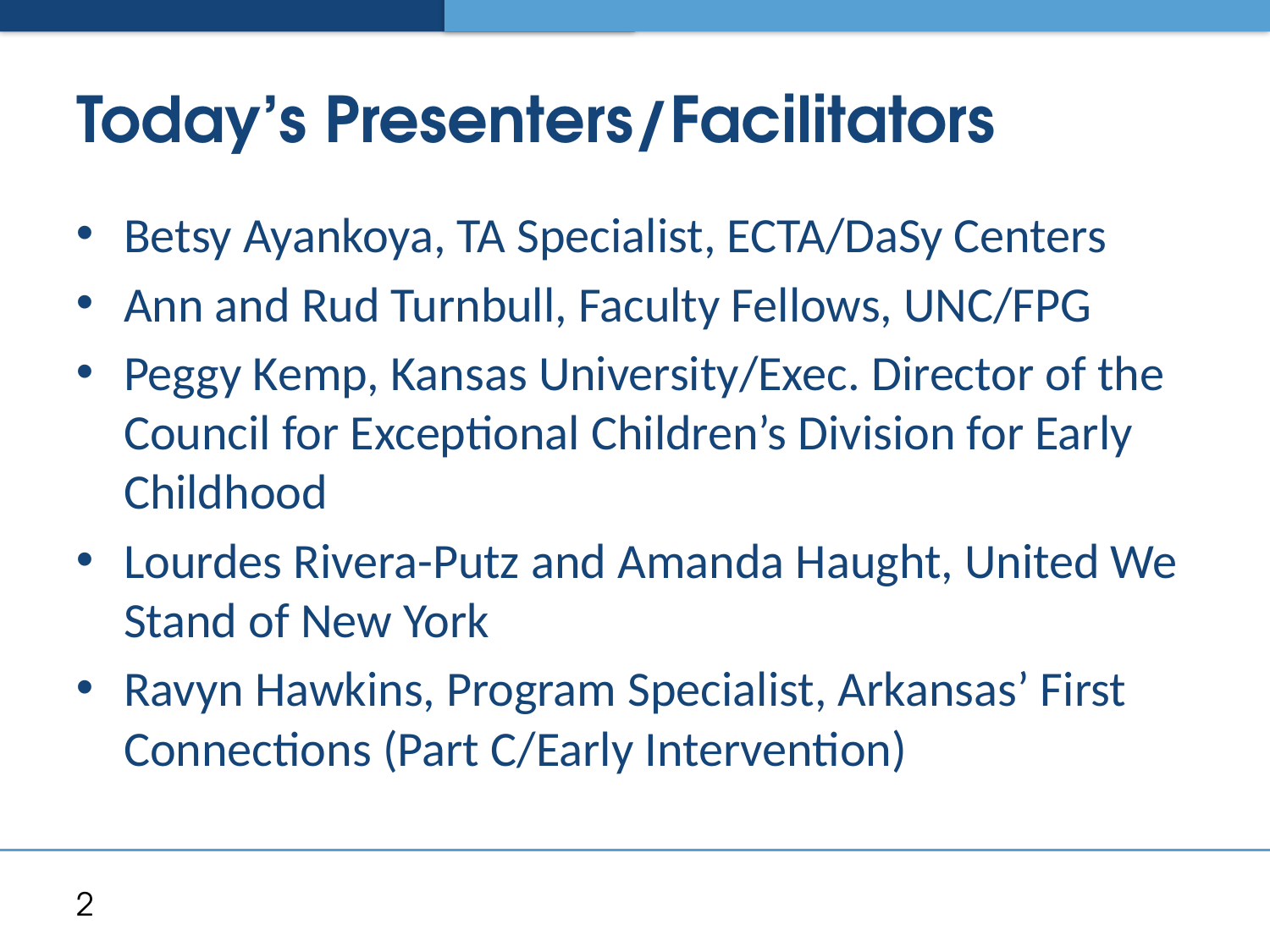

# Today’s Presenters/Facilitators
Betsy Ayankoya, TA Specialist, ECTA/DaSy Centers
Ann and Rud Turnbull, Faculty Fellows, UNC/FPG
Peggy Kemp, Kansas University/Exec. Director of the Council for Exceptional Children’s Division for Early Childhood
Lourdes Rivera-Putz and Amanda Haught, United We Stand of New York
Ravyn Hawkins, Program Specialist, Arkansas’ First Connections (Part C/Early Intervention)
2